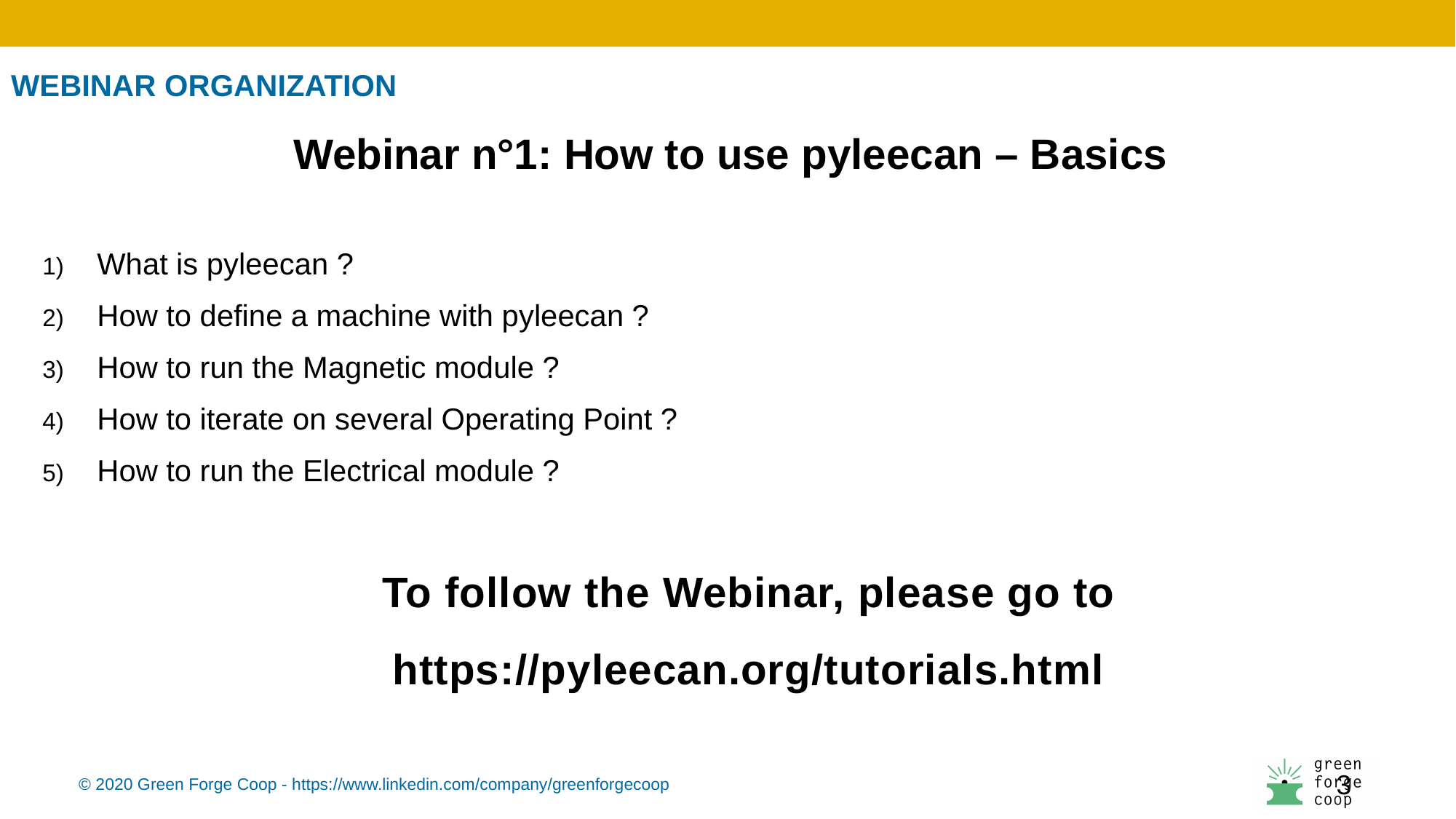

WEBINAR ORGANIZATION

Webinar n°1: How to use pyleecan – Basics

What is pyleecan ?
How to define a machine with pyleecan ?
How to run the Magnetic module ?
How to iterate on several Operating Point ?
How to run the Electrical module ?

To follow the Webinar, please go to
https://pyleecan.org/tutorials.html

3